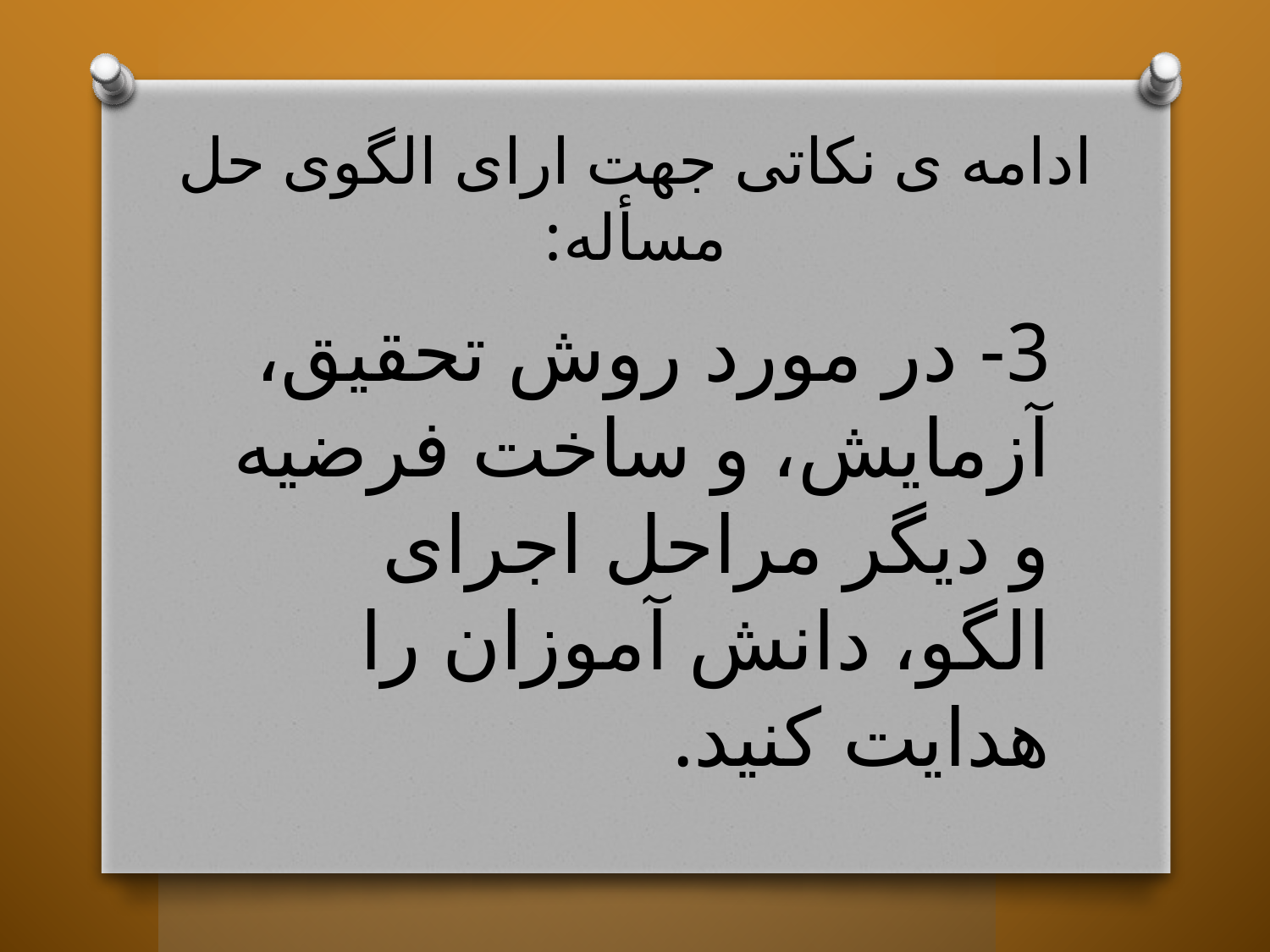

# ادامه ی نکاتی جهت ارای الگوی حل مسأله:
3- در مورد روش تحقیق، آزمایش، و ساخت فرضیه و دیگر مراحل اجرای الگو، دانش آموزان را هدایت کنید.